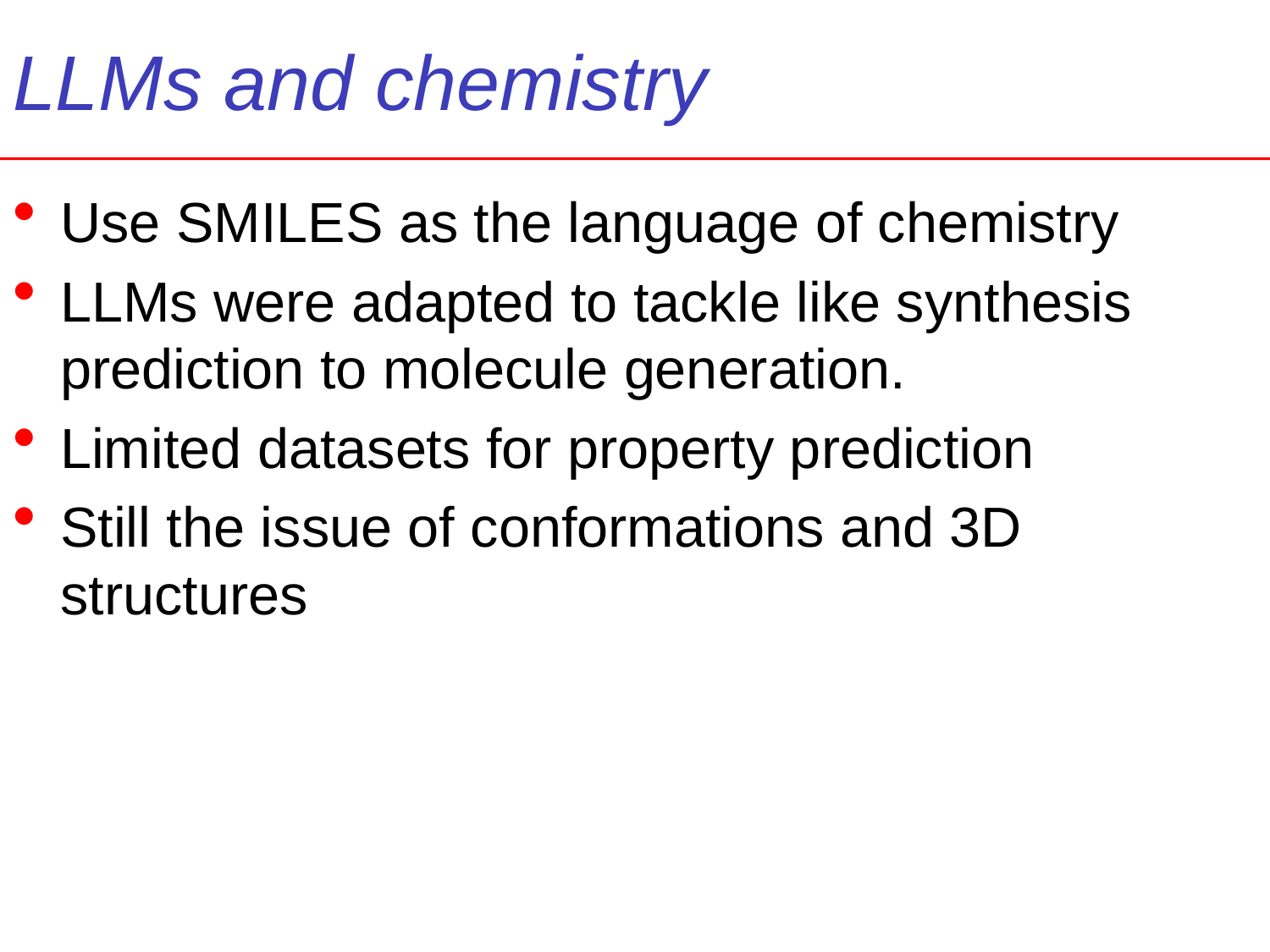

# LLMs and chemistry
Use SMILES as the language of chemistry
LLMs were adapted to tackle like synthesis prediction to molecule generation.
Limited datasets for property prediction
Still the issue of conformations and 3D structures